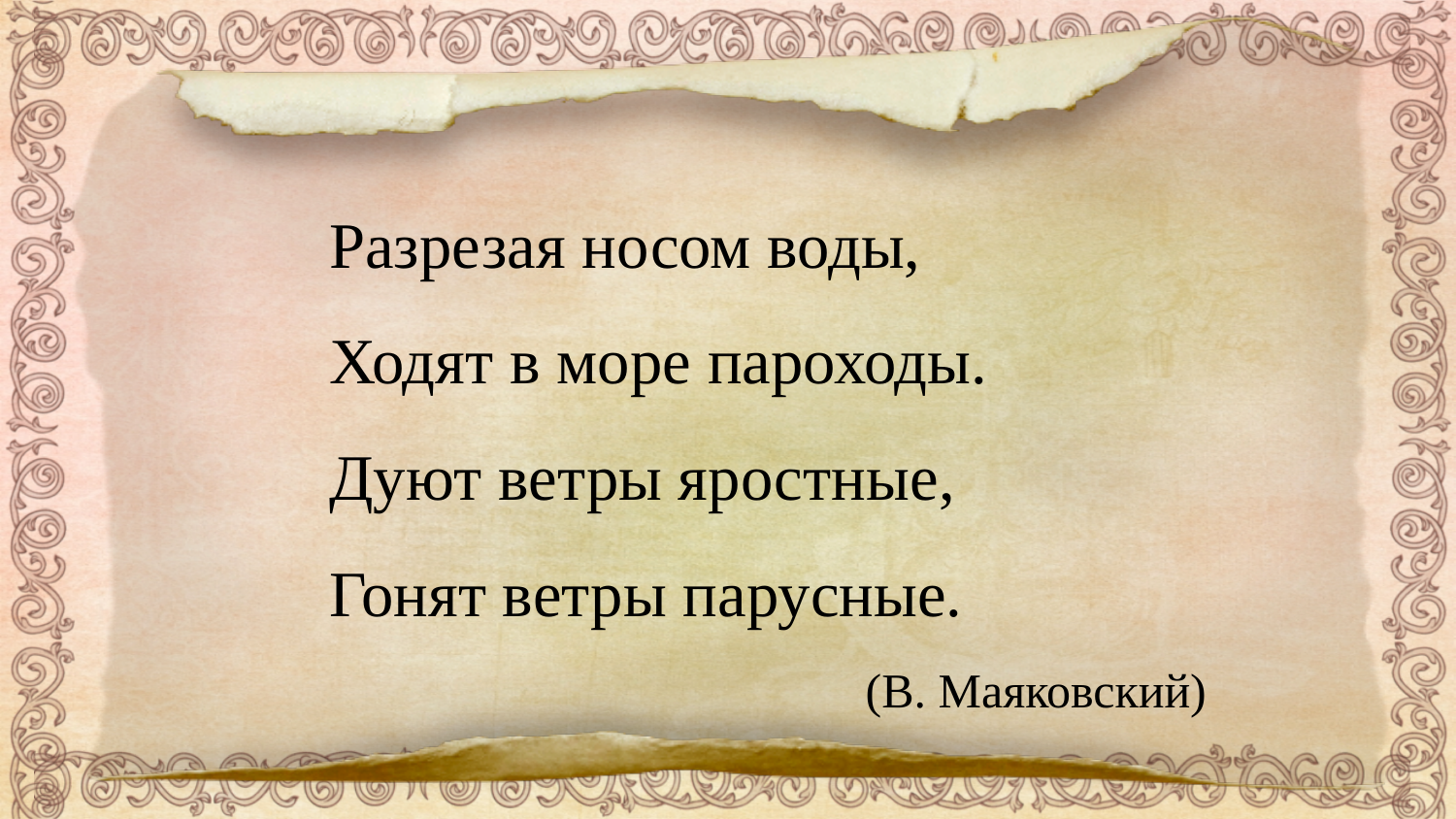

Разрезая носом воды,
Ходят в море пароходы.
Дуют ветры яростные,
Гонят ветры парусные.
(В. Маяковский)